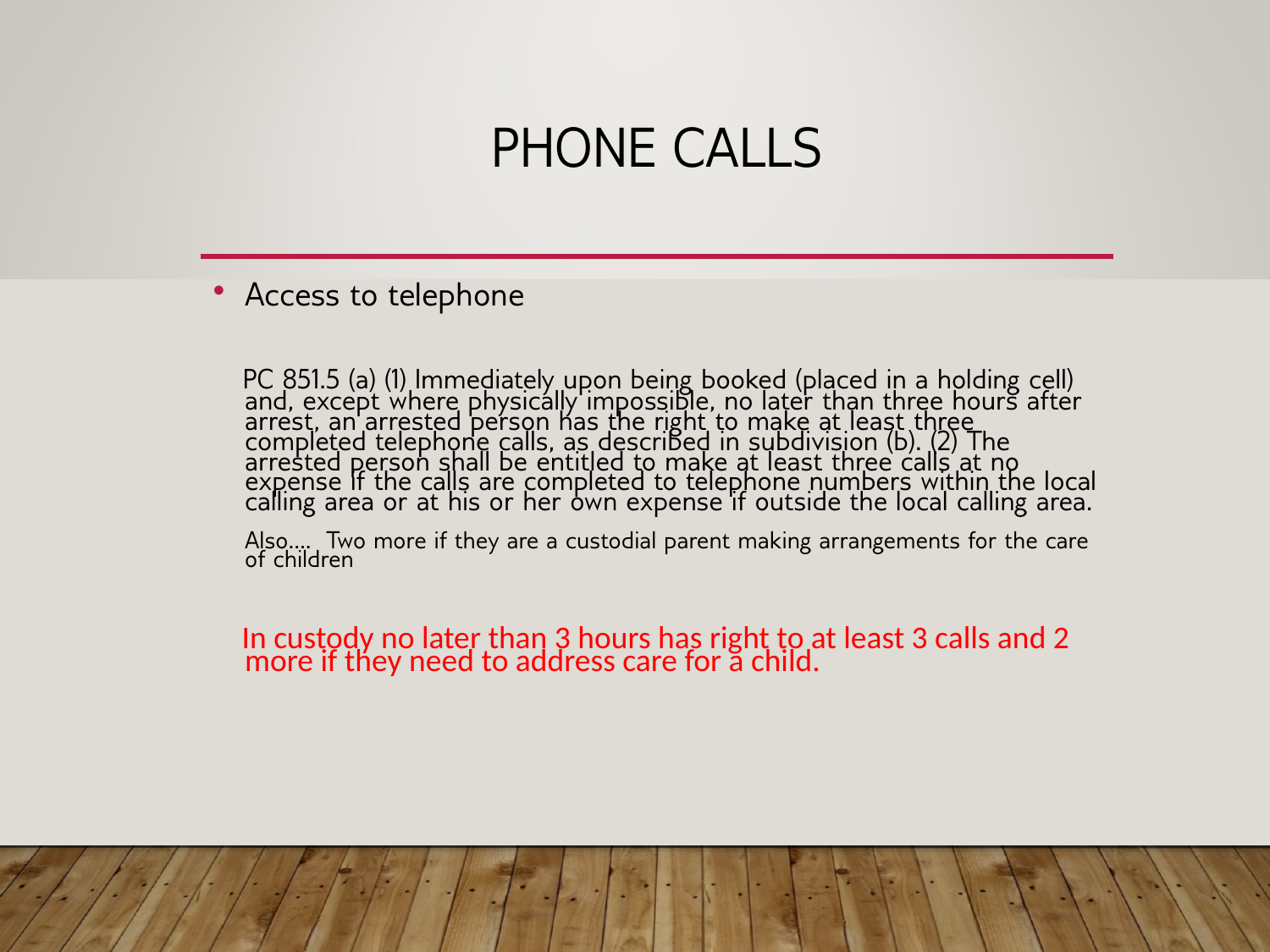

# PHONE CALLS
Access to telephone

   PC 851.5 (a) (1) Immediately upon being booked (placed in a holding cell) and, except where physically impossible, no later than three hours after arrest, an arrested person has the right to make at least three completed telephone calls, as described in subdivision (b). (2) The arrested person shall be entitled to make at least three calls at no expense if the calls are completed to telephone numbers within the local calling area or at his or her own expense if outside the local calling area.
	Also….  Two more if they are a custodial parent making arrangements for the care of children

    In custody no later than 3 hours has right to at least 3 calls and 2 more if they need to address care for a child.